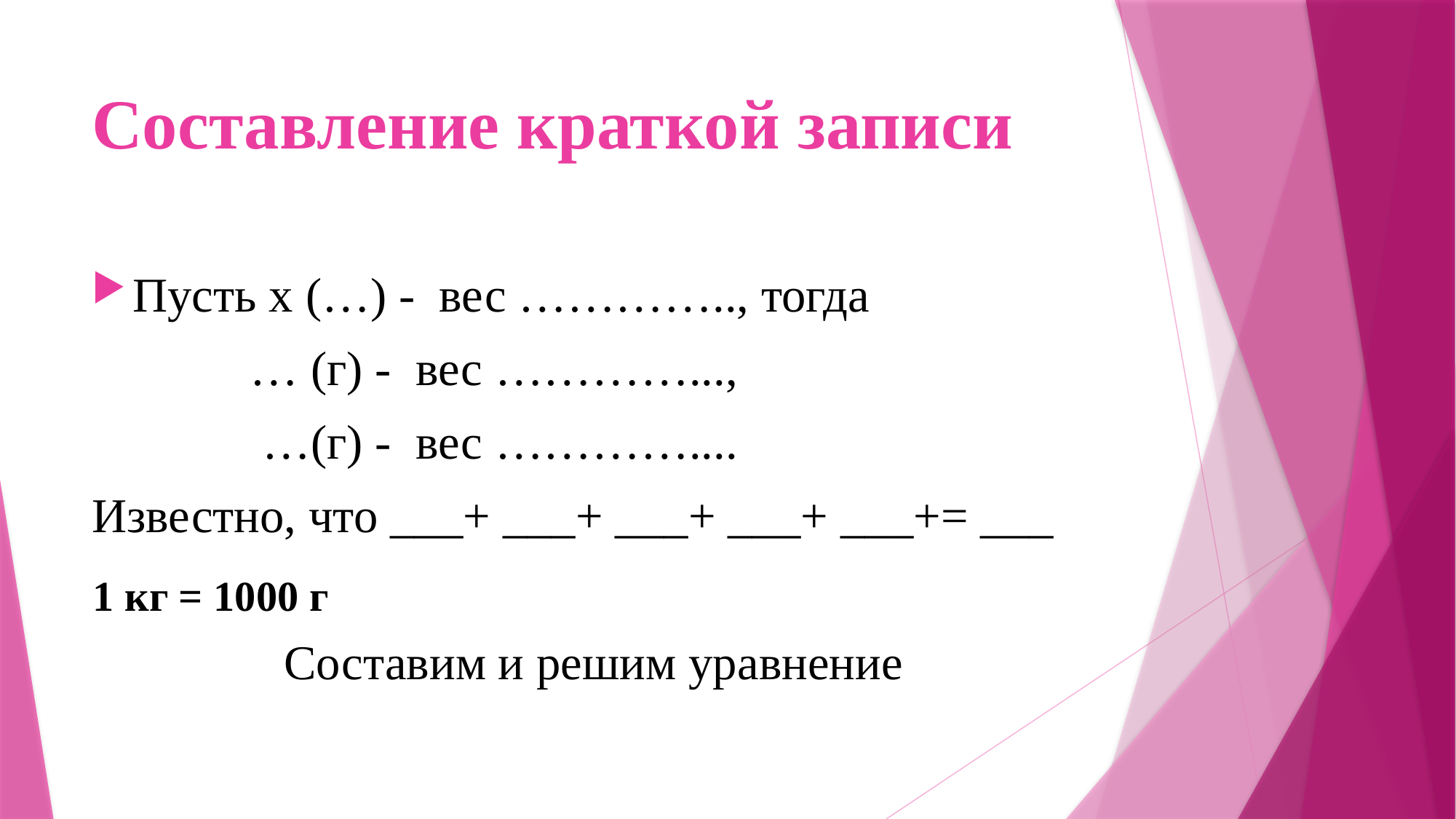

# Составление краткой записи
Пусть х (…) -  вес ………….., тогда
             … (г) -  вес …………...,
              …(г) -  вес …………....
Известно, что ___+ ___+ ___+ ___+ ___+= ___

Составим и решим уравнение
1 кг = 1000 г